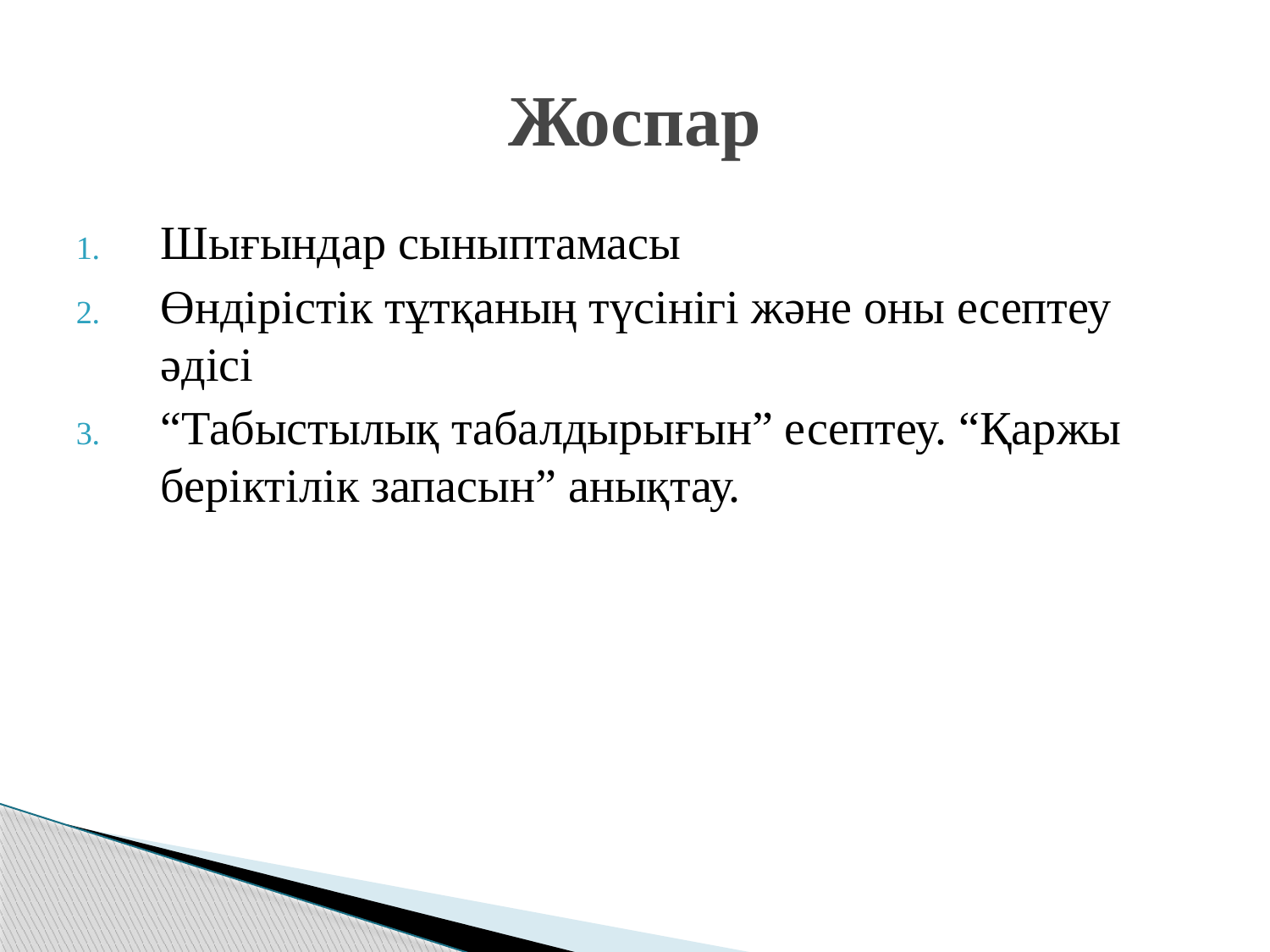

# Жоспар
Шығындар сыныптамасы
Өндірістік тұтқаның түсінігі және оны есептеу әдісі
“Табыстылық табалдырығын” есептеу. “Қаржы беріктілік запасын” анықтау.